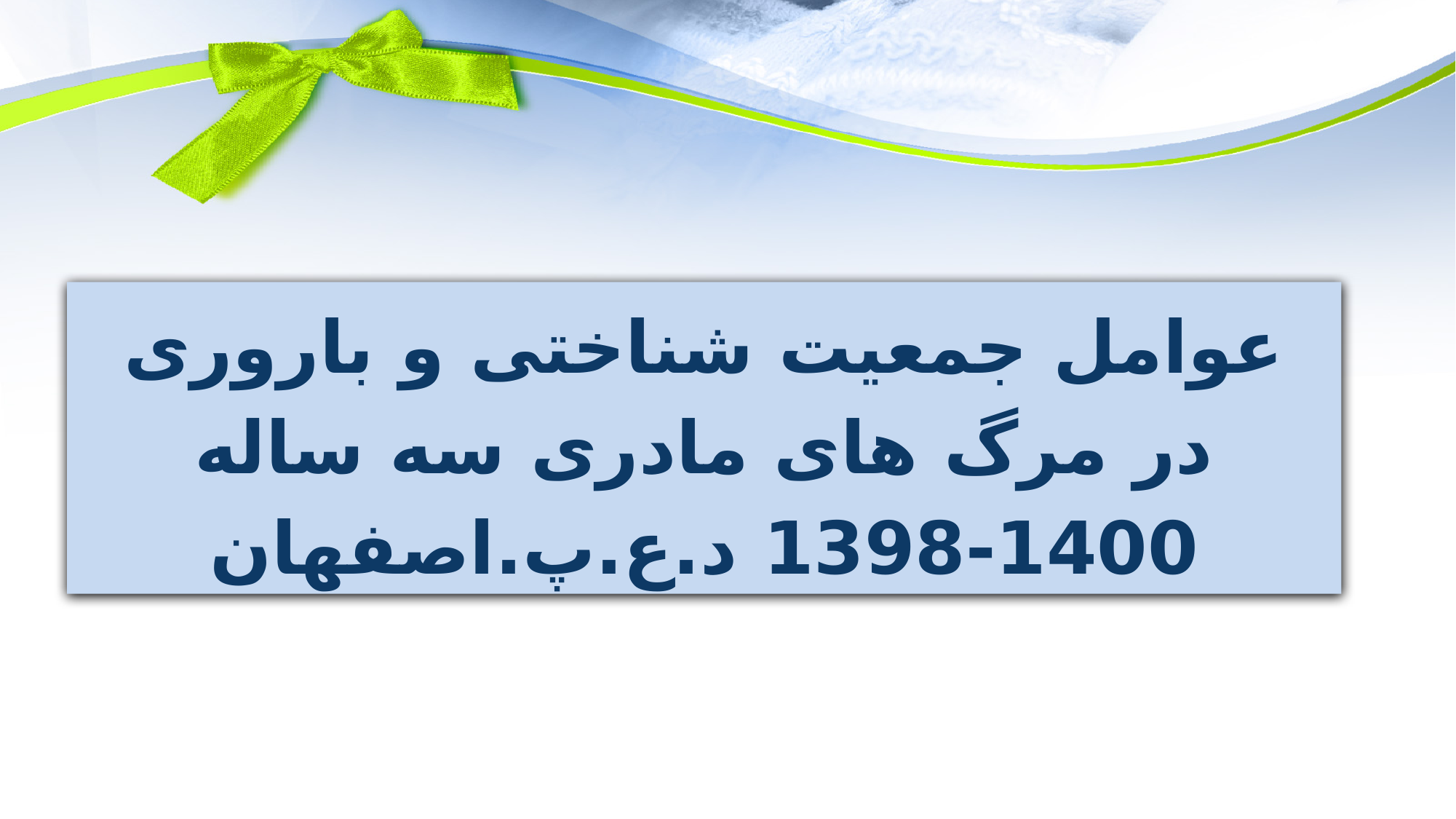

عوامل جمعیت شناختی و باروری در مرگ های مادری سه ساله 1400-1398 د.ع.پ.اصفهان